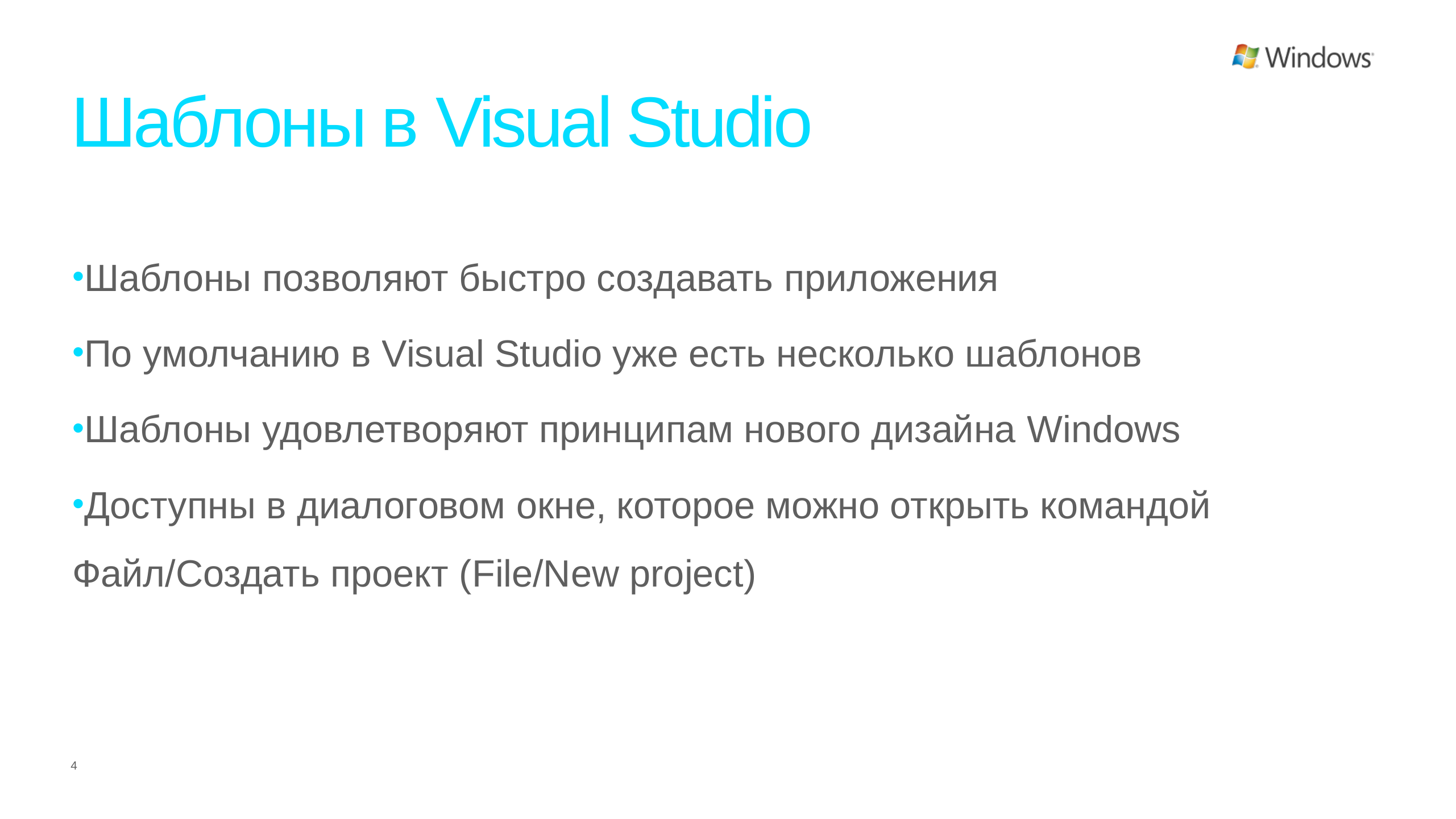

# Шаблоны в Visual Studio
Шаблоны позволяют быстро создавать приложения
По умолчанию в Visual Studio уже есть несколько шаблонов
Шаблоны удовлетворяют принципам нового дизайна Windows
Доступны в диалоговом окне, которое можно открыть командой Файл/Создать проект (File/New project)